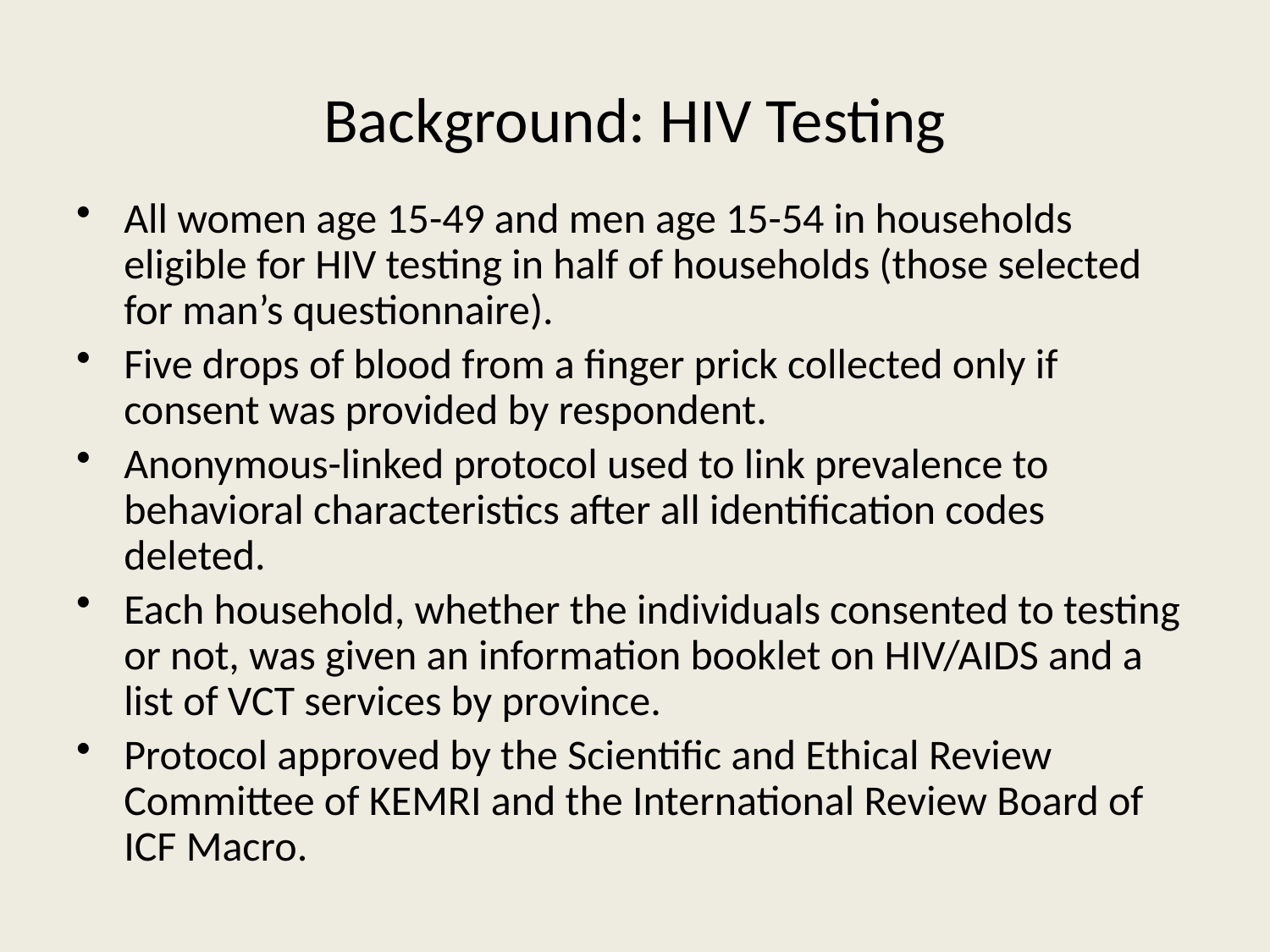

# Background: HIV Testing
All women age 15-49 and men age 15-54 in households eligible for HIV testing in half of households (those selected for man’s questionnaire).
Five drops of blood from a finger prick collected only if consent was provided by respondent.
Anonymous-linked protocol used to link prevalence to behavioral characteristics after all identification codes deleted.
Each household, whether the individuals consented to testing or not, was given an information booklet on HIV/AIDS and a list of VCT services by province.
Protocol approved by the Scientific and Ethical Review Committee of KEMRI and the International Review Board of ICF Macro.